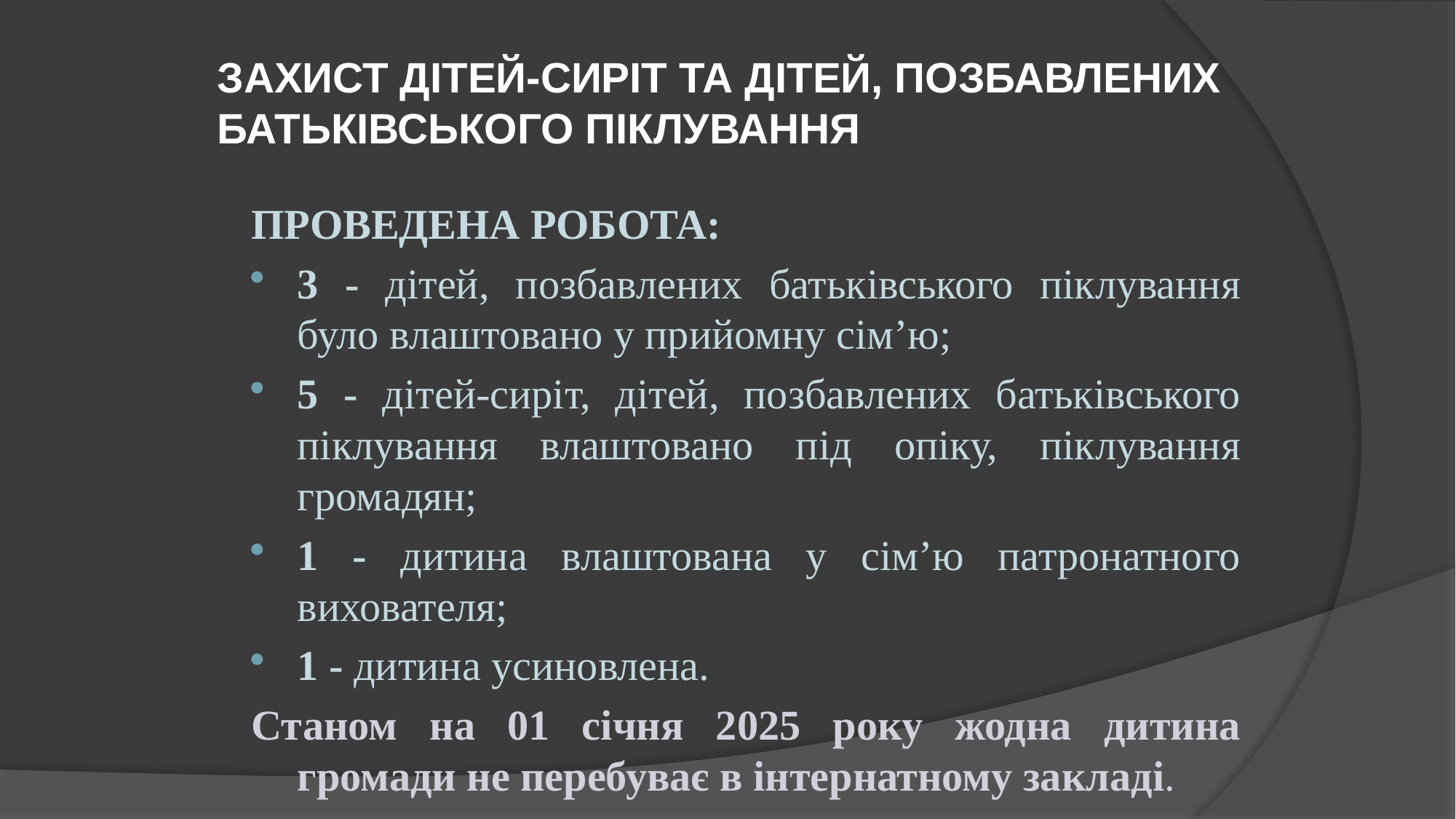

# ЗАХИСТ ДІТЕЙ-СИРІТ ТА ДІТЕЙ, ПОЗБАВЛЕНИХ БАТЬКІВСЬКОГО ПІКЛУВАННЯ
ПРОВЕДЕНА РОБОТА:
3 - дітей, позбавлених батьківського піклування було влаштовано у прийомну сім’ю;
5 - дітей-сиріт, дітей, позбавлених батьківського піклування влаштовано під опіку, піклування громадян;
1 - дитина влаштована у сім’ю патронатного вихователя;
1 - дитина усиновлена.
Станом на 01 січня 2025 року жодна дитина громади не перебуває в інтернатному закладі.